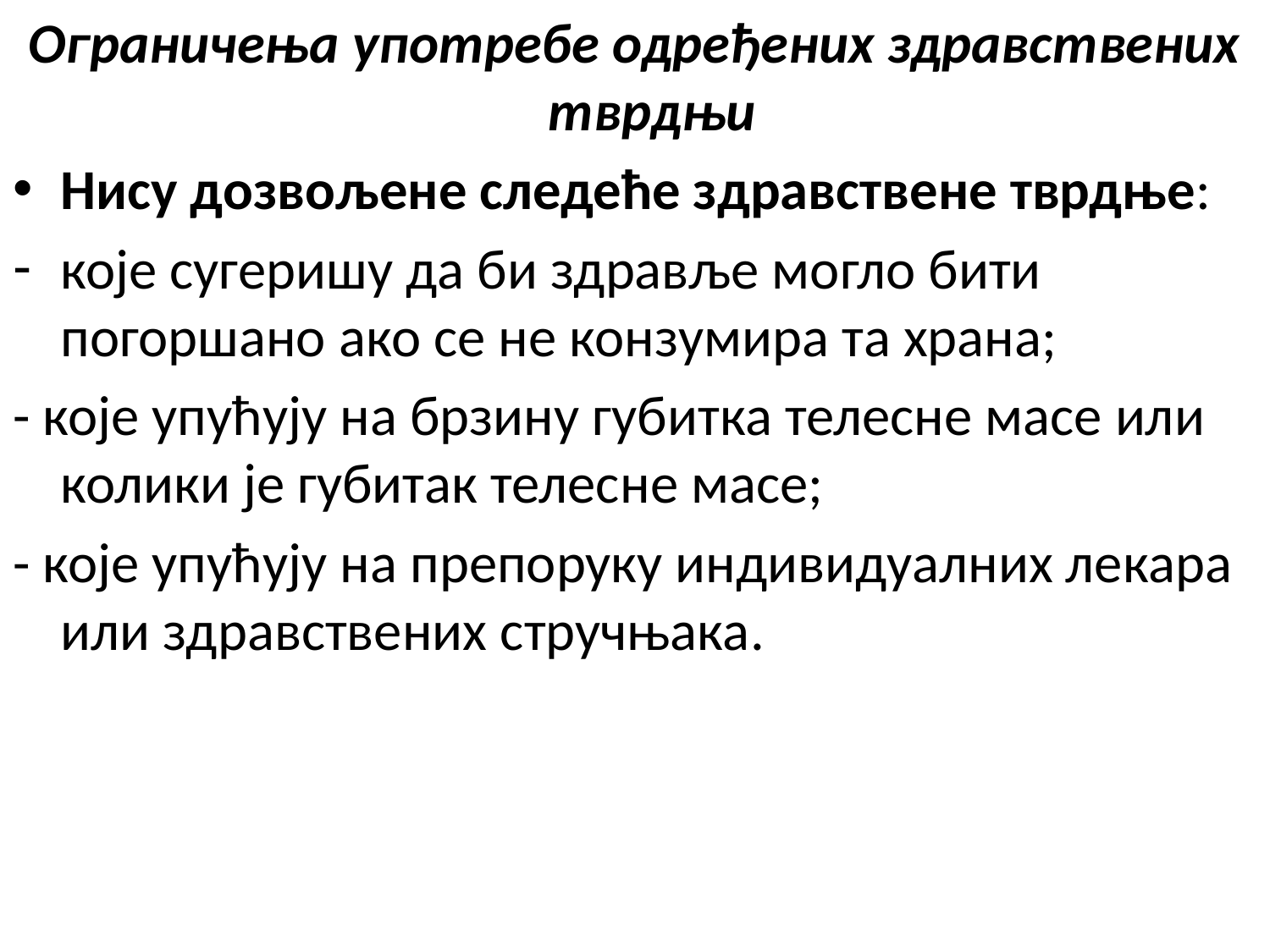

Ограничења употребе одређених здравствених тврдњи
Нису дозвољене следеће здравствене тврдње:
које сугеришу да би здравље могло бити погоршано ако се не конзумира та храна;
- које упућују на брзину губитка телесне масе или колики је губитак телесне масе;
- које упућују на препоруку индивидуалних лекара или здравствених стручњака.